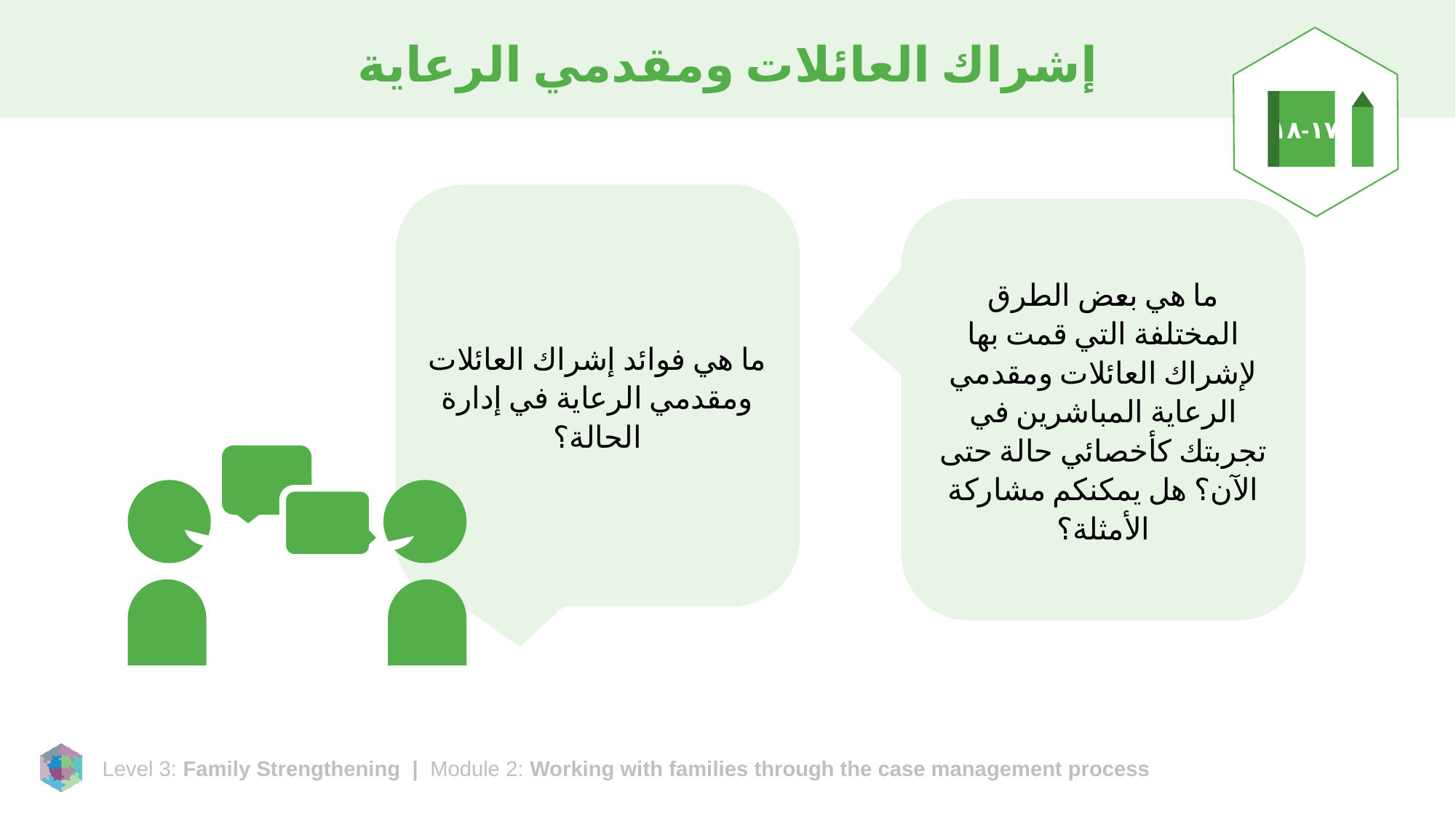

# إشراك العائلات ومقدمي الرعاية

١٧-١٨

ما هي فوائد إشراك العائلات ومقدمي الرعاية في إدارة الحالة؟
ما هي بعض الطرق المختلفة التي قمت بها لإشراك العائلات ومقدمي الرعاية المباشرين في تجربتك كأخصائي حالة حتى الآن؟ هل يمكنكم مشاركة الأمثلة؟